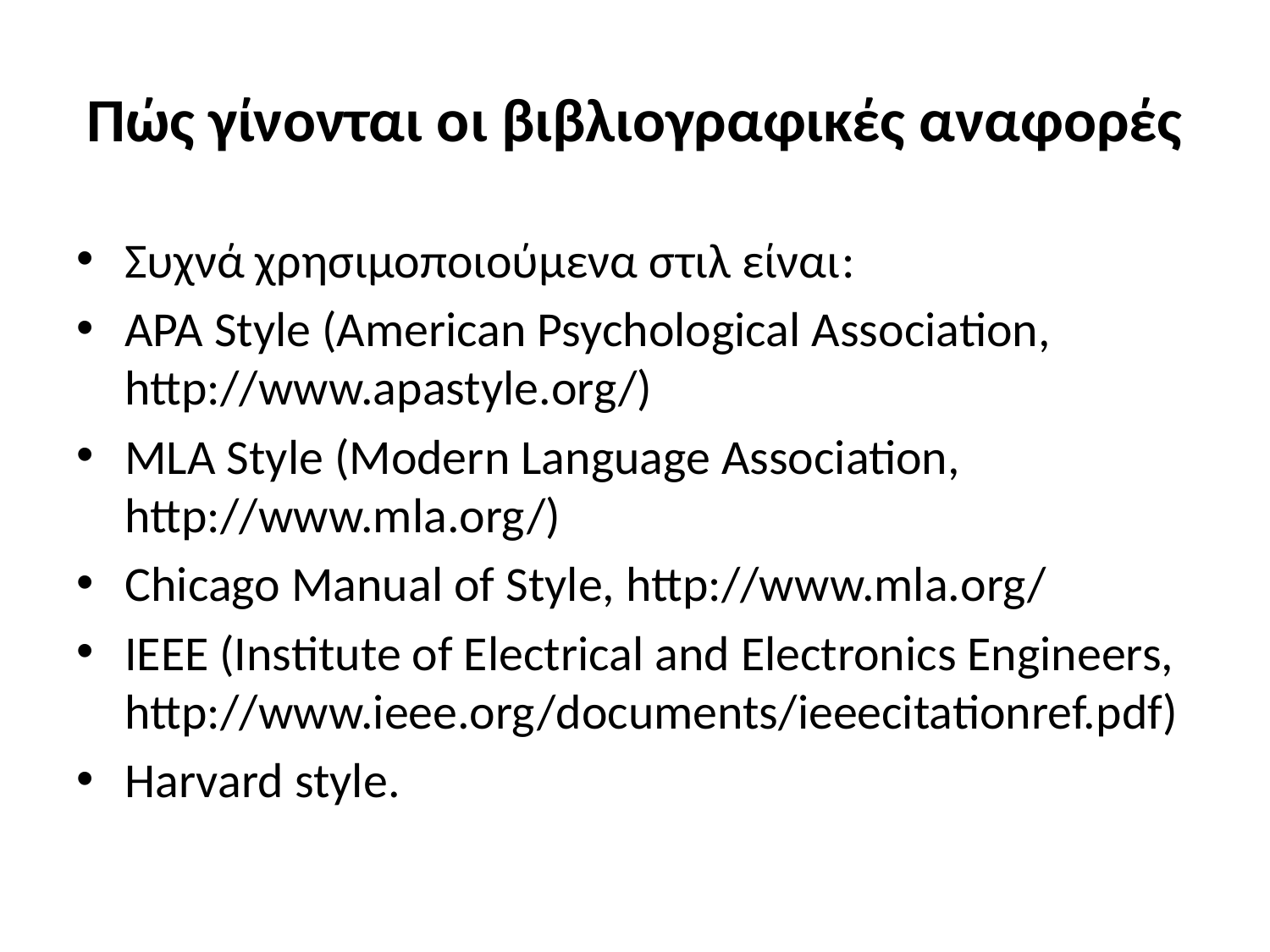

# Πώς γίνονται οι βιβλιογραφικές αναφορές
Συχνά χρησιμοποιούμενα στιλ είναι:
APA Style (American Psychological Association, http://www.apastyle.org/)
MLA Style (Modern Language Association, http://www.mla.org/)
Chicago Manual of Style, http://www.mla.org/
IEEE (Institute of Electrical and Electronics Engineers, http://www.ieee.org/documents/ieeecitationref.pdf)
Harvard style.